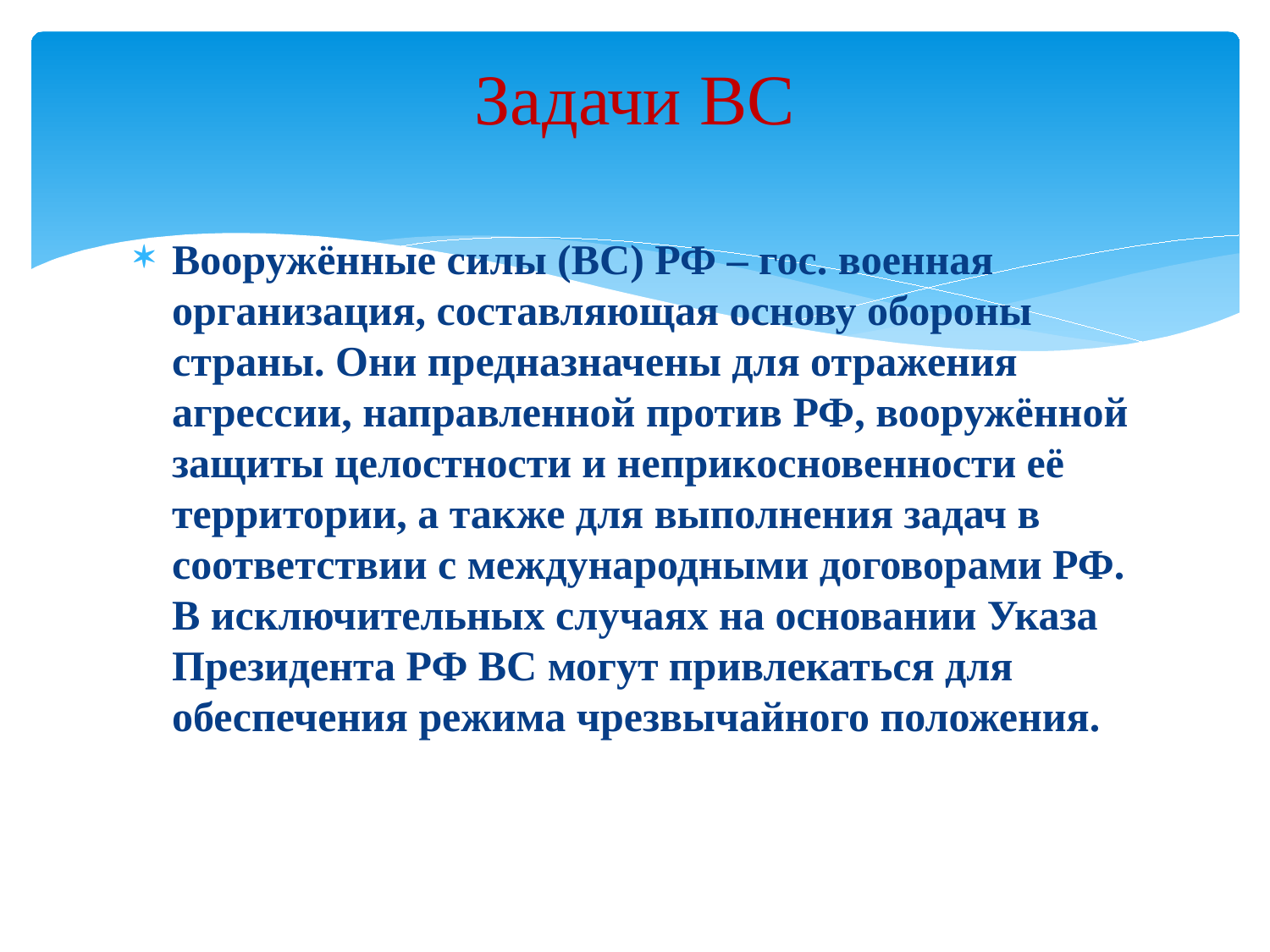

# Задачи ВС
Вооружённые силы (ВС) РФ – гос. военная организация, составляющая основу обороны страны. Они предназначены для отражения агрессии, направленной против РФ, вооружённой защиты целостности и неприкосновенности её территории, а также для выполнения задач в соответствии с международными договорами РФ. В исключительных случаях на основании Указа Президента РФ ВС могут привлекаться для обеспечения режима чрезвычайного положения.